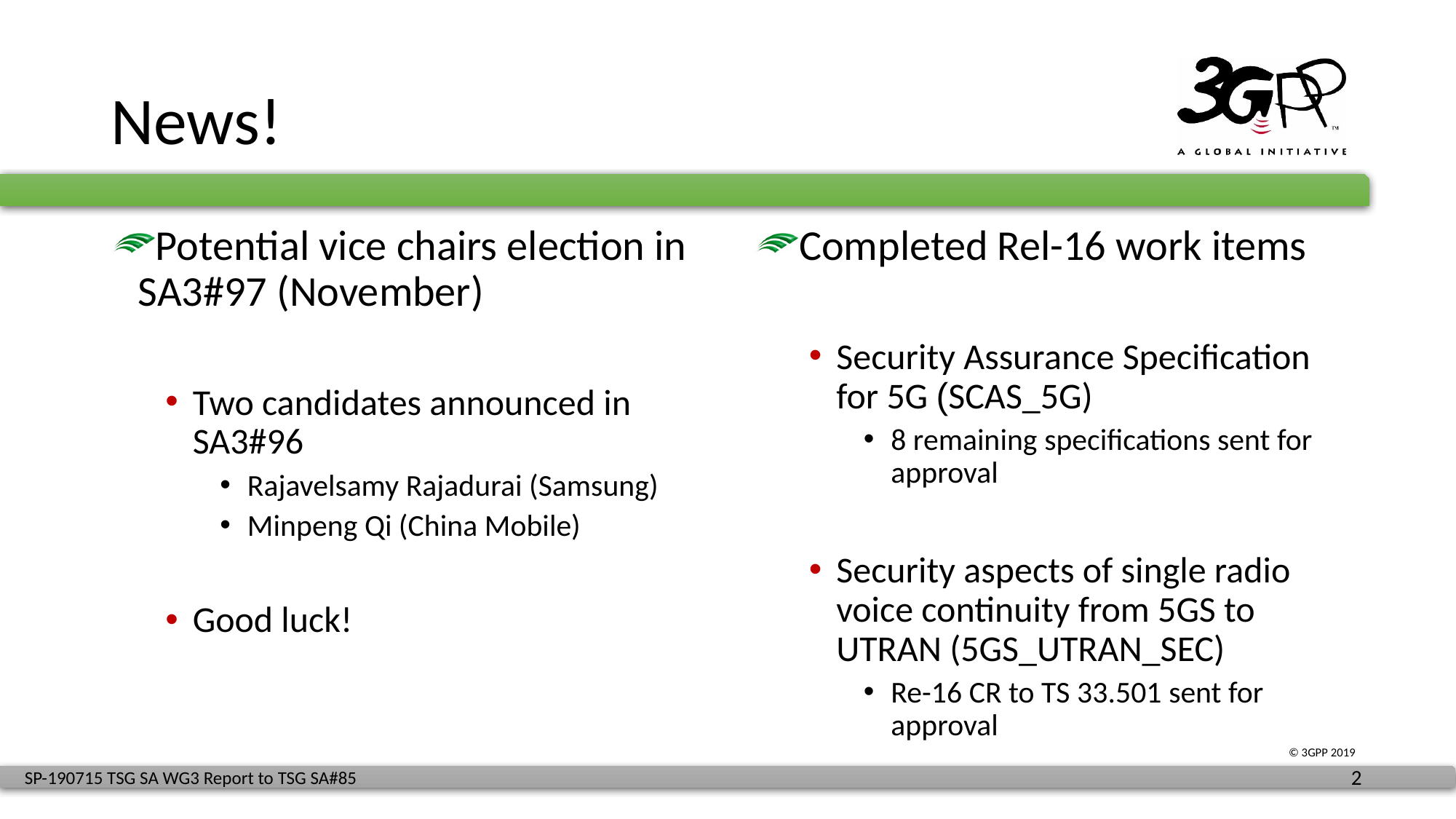

# News!
Potential vice chairs election in SA3#97 (November)

Two candidates announced in SA3#96
Rajavelsamy Rajadurai (Samsung)
Minpeng Qi (China Mobile)

Good luck!

Completed Rel-16 work items

Security Assurance Specification for 5G (SCAS_5G)
8 remaining specifications sent for approval

Security aspects of single radio voice continuity from 5GS to UTRAN (5GS_UTRAN_SEC)
Re-16 CR to TS 33.501 sent for approval